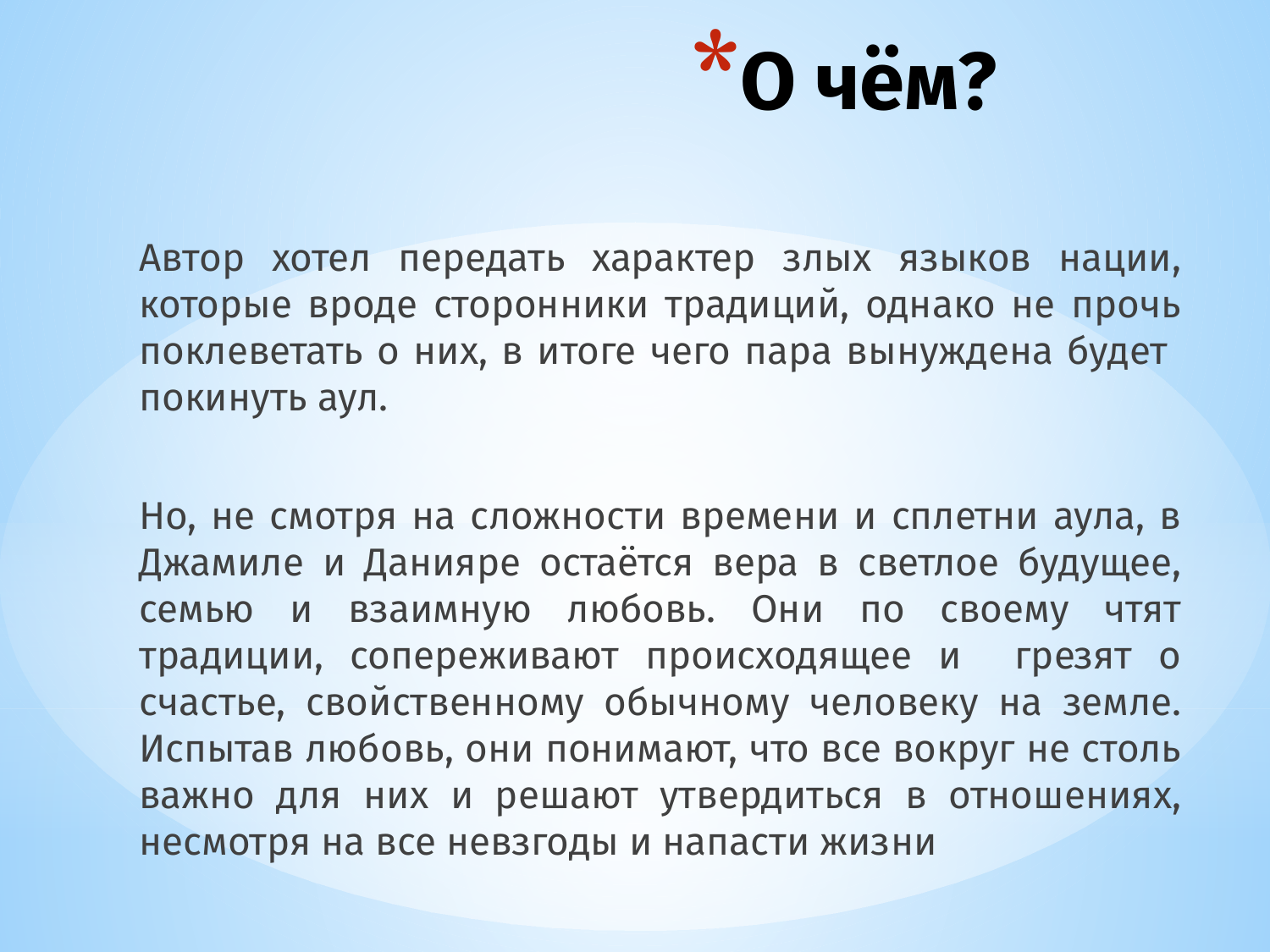

# О чём?
Автор хотел передать характер злых языков нации, которые вроде сторонники традиций, однако не прочь поклеветать о них, в итоге чего пара вынуждена будет  покинуть аул.

Но, не смотря на сложности времени и сплетни аула, в Джамиле и Данияре остаётся вера в светлое будущее, семью и взаимную любовь. Они по своему чтят традиции, сопереживают происходящее и  грезят о счастье, свойственному обычному человеку на земле. Испытав любовь, они понимают, что все вокруг не столь важно для них и решают утвердиться в отношениях, несмотря на все невзгоды и напасти жизни